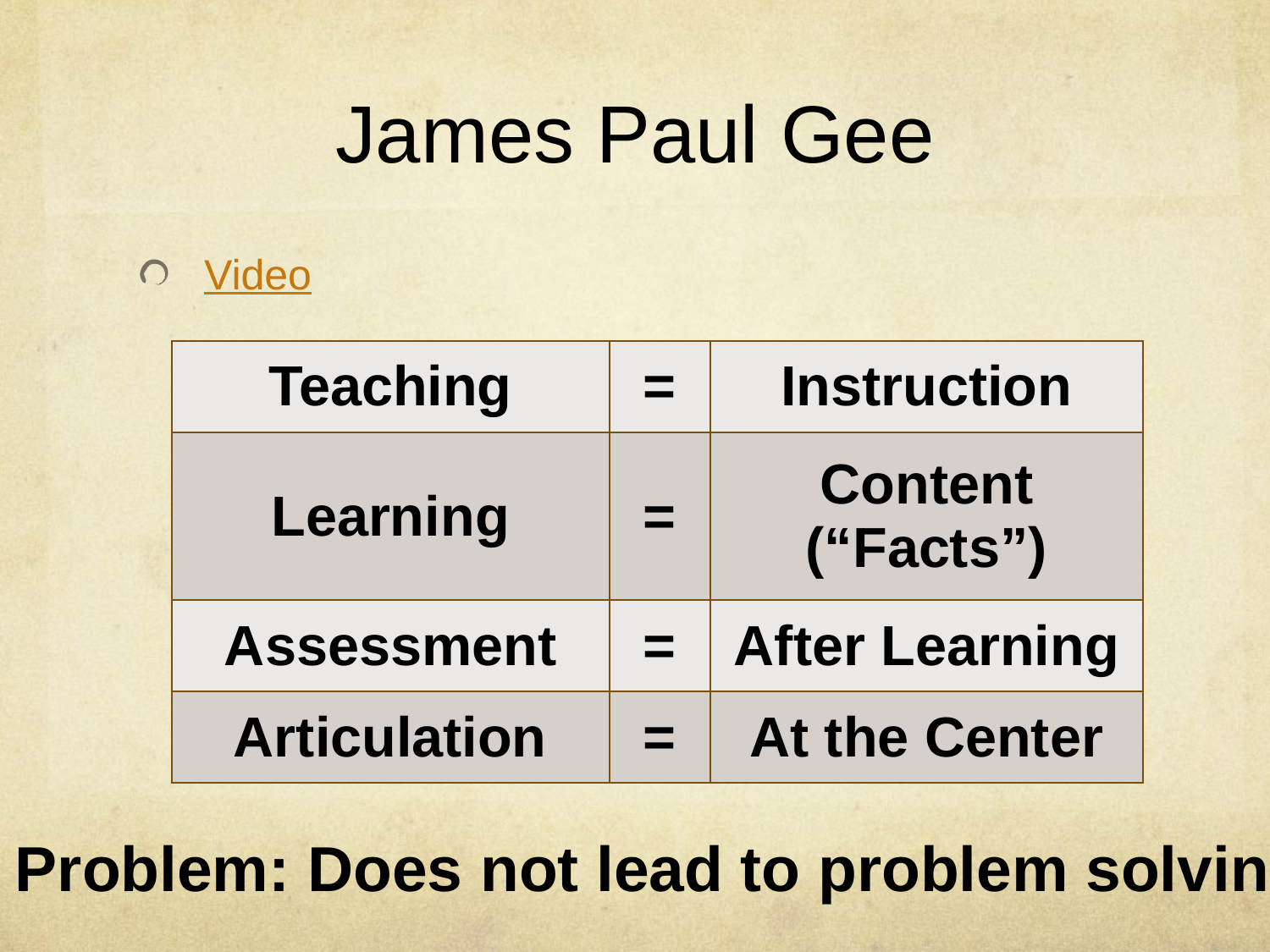

# James Paul Gee
Video

| Teaching | = | Instruction |
| --- | --- | --- |
| Learning | = | Content (“Facts”) |
| Assessment | = | After Learning |
| Articulation | = | At the Center |
Problem: Does not lead to problem solving